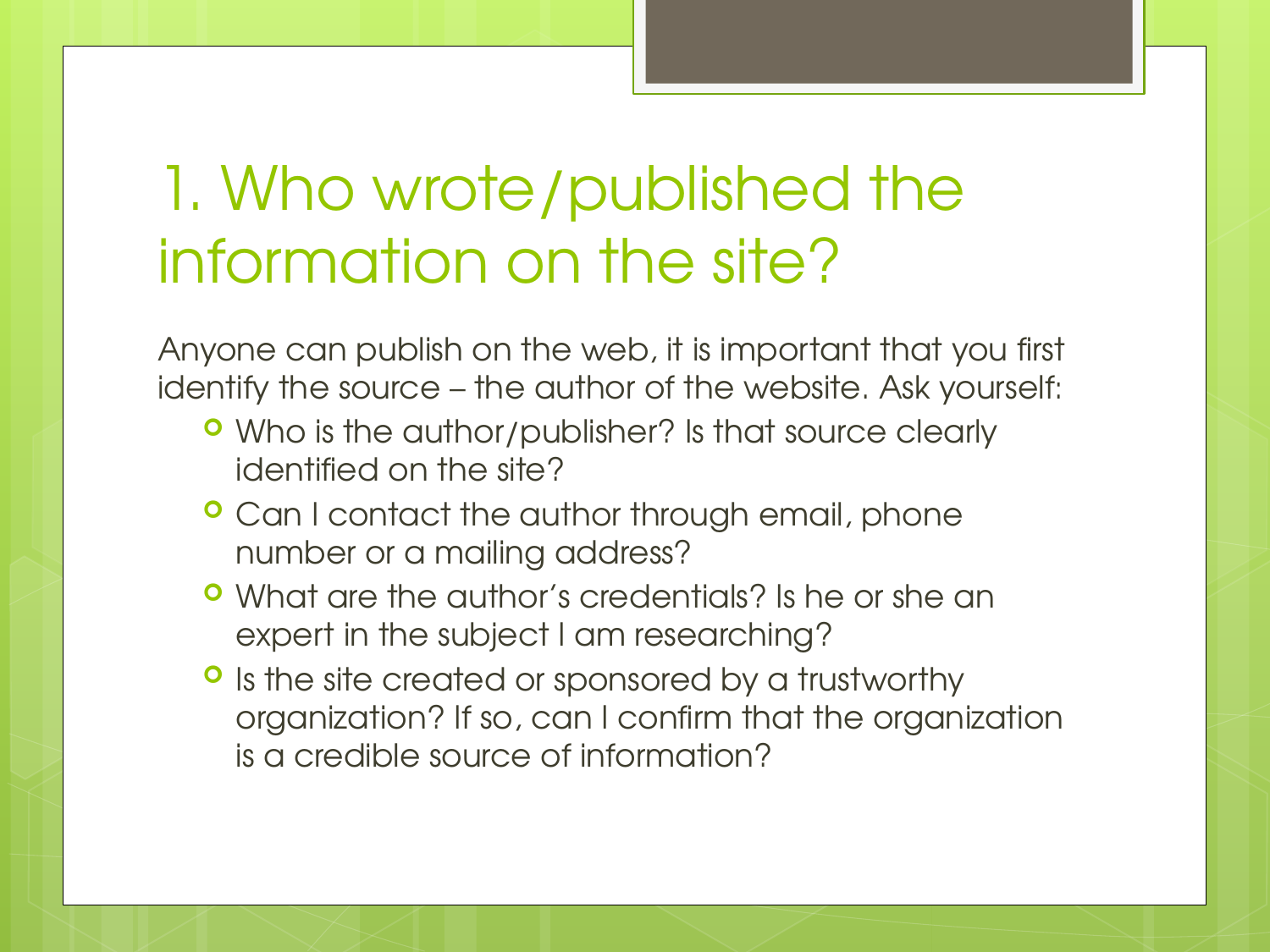

# 1. Who wrote/published the information on the site?
Anyone can publish on the web, it is important that you first identify the source – the author of the website. Ask yourself:
Who is the author/publisher? Is that source clearly identified on the site?
Can I contact the author through email, phone number or a mailing address?
What are the author’s credentials? Is he or she an expert in the subject I am researching?
Is the site created or sponsored by a trustworthy organization? If so, can I confirm that the organization is a credible source of information?